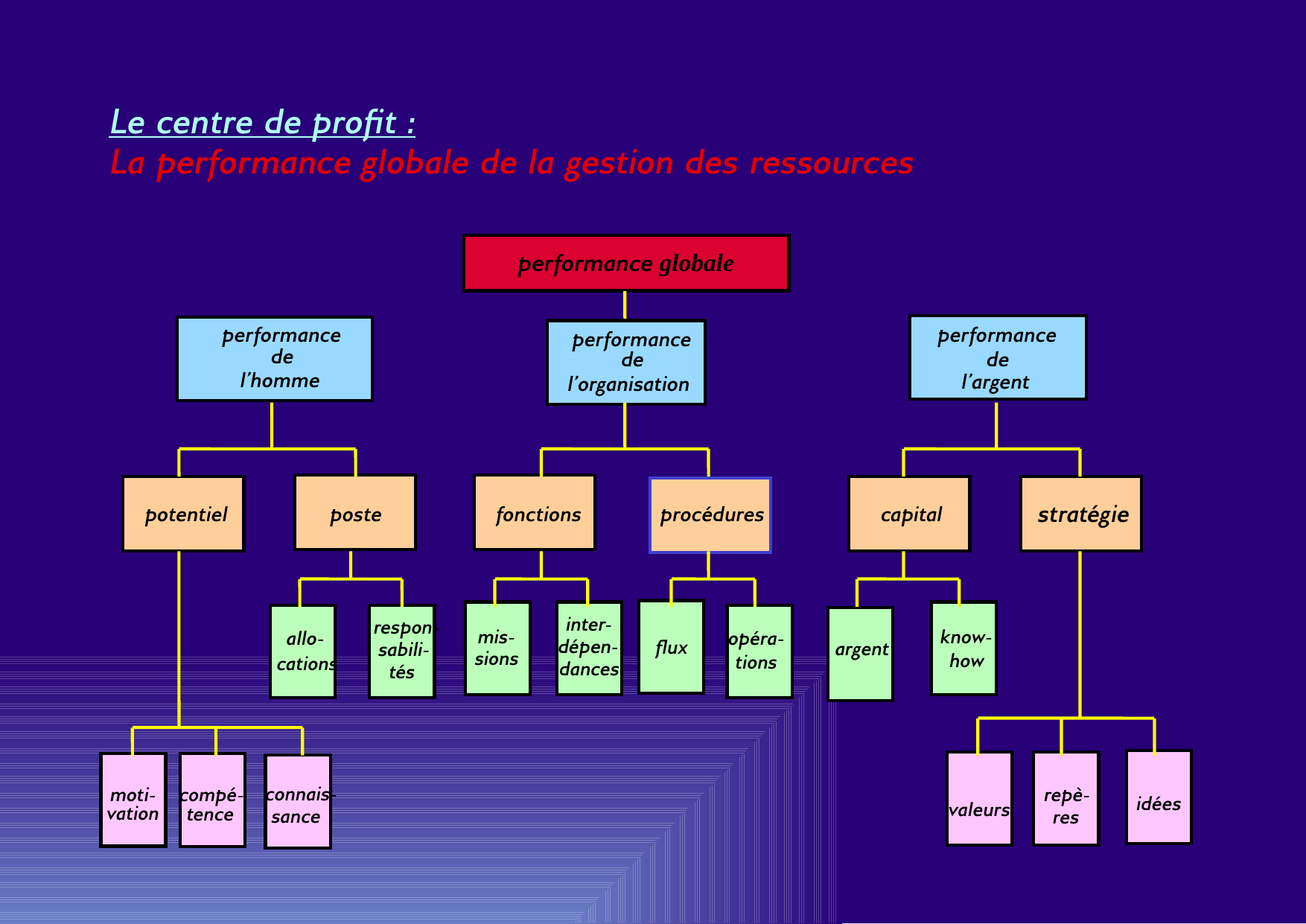

Le centre de profit :
La performance globale de la gestion des ressources

performance globale

performance
performance

performance
de
de
de
l’homme
l’argent
l’organisation

stratégie
potentiel
poste
fonctions
procédures
capital

inter-
respon-

mis-
know-
allo-
opéra-

dépen-
flux
argent
sabili-
sions
how
tions
cations
dances
tés

connais-
moti-
compé-
repè-

idées
valeurs
vation
tence
sance
res